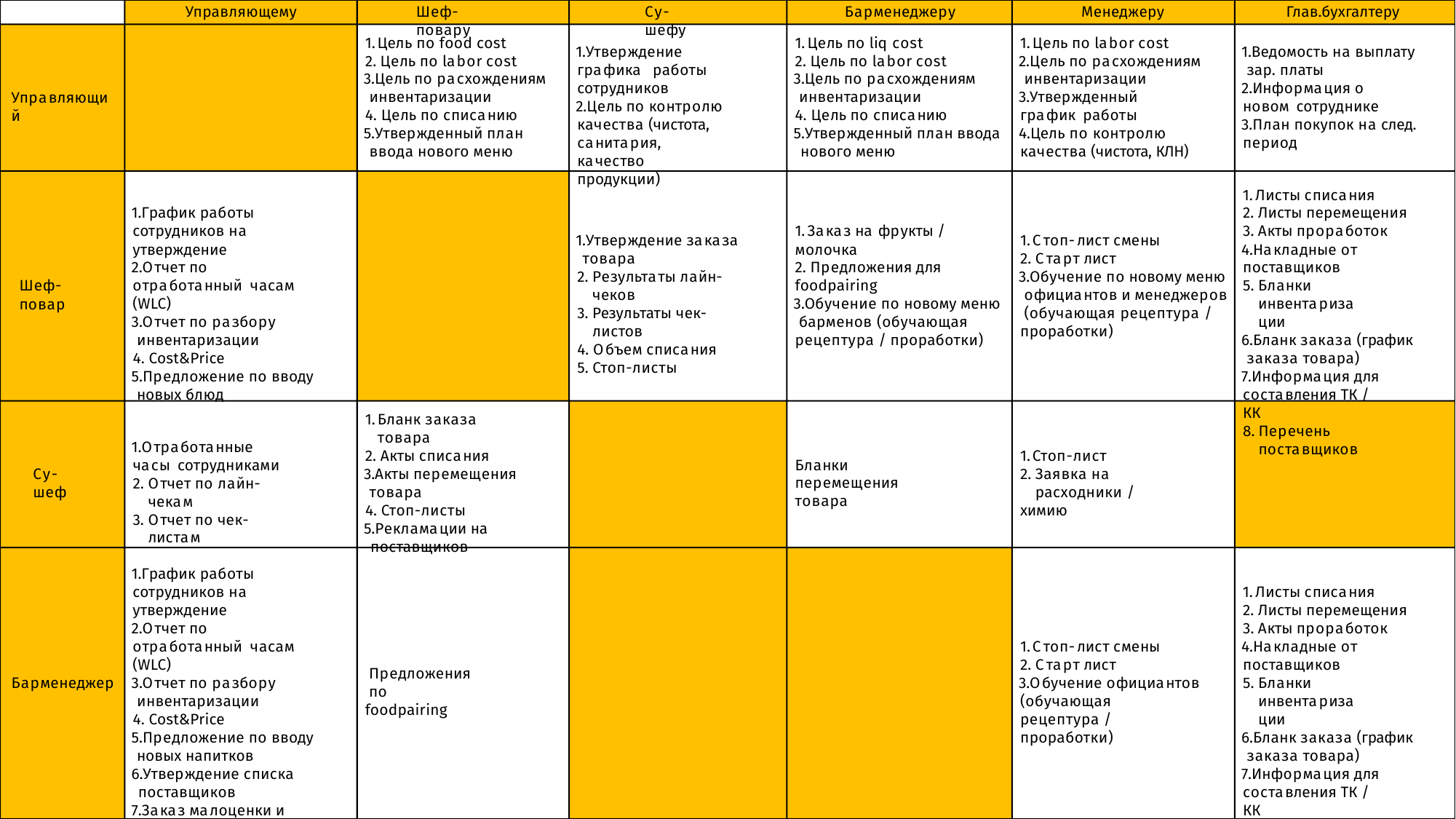

Управляющему
Шеф-повару
Су-шефу
Барменеджеру
Менеджеру
Глав.бухгалтеру
Цель по food cost
Цель по labor cost
Цель по расхождениям  инвентаризации
Цель по списанию
Утвержденный план  ввода нового меню
Цель по liq cost
Цель по labor cost
Цель по расхождениям  инвентаризации
Цель по списанию
Утвержденный план ввода  нового меню
Цель по labor cost
Цель по расхождениям  инвентаризации
Утвержденный график  работы
Цель по контролю  качества (чистота, КЛН)
Утверждение графика  работы сотрудников
Цель по контролю  качества (чистота,  санитария, качество  продукции)
Ведомость на выплату  зар. платы
Информация о новом  сотруднике
План покупок на след.  период
Управляющий
Листы списания
Листы перемещения
Акты проработок
Накладные от  поставщиков
Бланки инвентаризации
Бланк заказа (график  заказа товара)
Информация для  составления ТК / КК
Перечень поставщиков
График работы  сотрудников на утверждение
Отчет по отработанный  часам (WLC)
Отчет по разбору  инвентаризации
Cost&Price
Предложение по вводу  новых блюд
Заказ на фрукты /
молочка
Предложения для
foodpairing
Обучение по новому меню  барменов (обучающая  рецептура / проработки)
Утверждение заказа  товара
Результаты лайн-чеков
Результаты чек-листов
Объем списания
Стоп-листы
Стоп-лист смены
Старт лист
Обучение по новому меню  официантов и менеджеров  (обучающая рецептура /  проработки)
Шеф-повар
Бланк заказа товара
Акты списания
Акты перемещения  товара
Стоп-листы
Рекламации на  поставщиков
Отработанные часы  сотрудниками
Отчет по лайн-чекам
Отчет по чек-листам
Стоп-лист
Заявка на расходники /
химию
Бланки перемещения  товара
Су-шеф
График работы  сотрудников на утверждение
Отчет по отработанный  часам (WLC)
Отчет по разбору  инвентаризации
Cost&Price
Предложение по вводу  новых напитков
Утверждение списка  поставщиков
Заказ малоценки и  оборудования
Листы списания
Листы перемещения
Акты проработок
Накладные от  поставщиков
Бланки инвентаризации
Бланк заказа (график  заказа товара)
Информация для  составления ТК / КК
Перечень поставщиков
Стоп-лист смены
Старт лист
Обучение официантов  (обучающая рецептура /  проработки)
Предложения по
foodpairing
Барменеджер